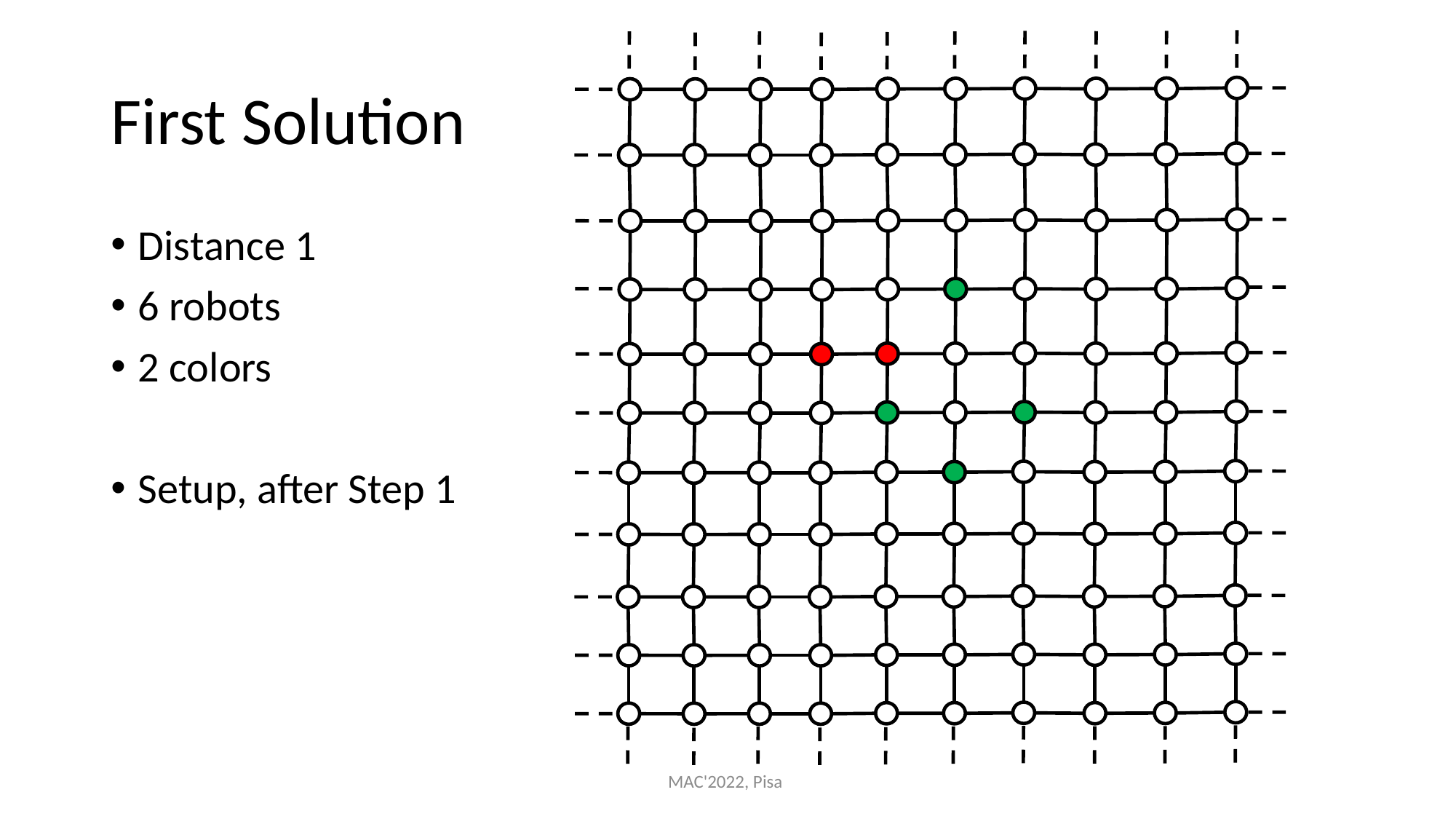

# First Solution
Distance 1
6 robots
2 colors

Setup, after Step 1
MAC'2022, Pisa